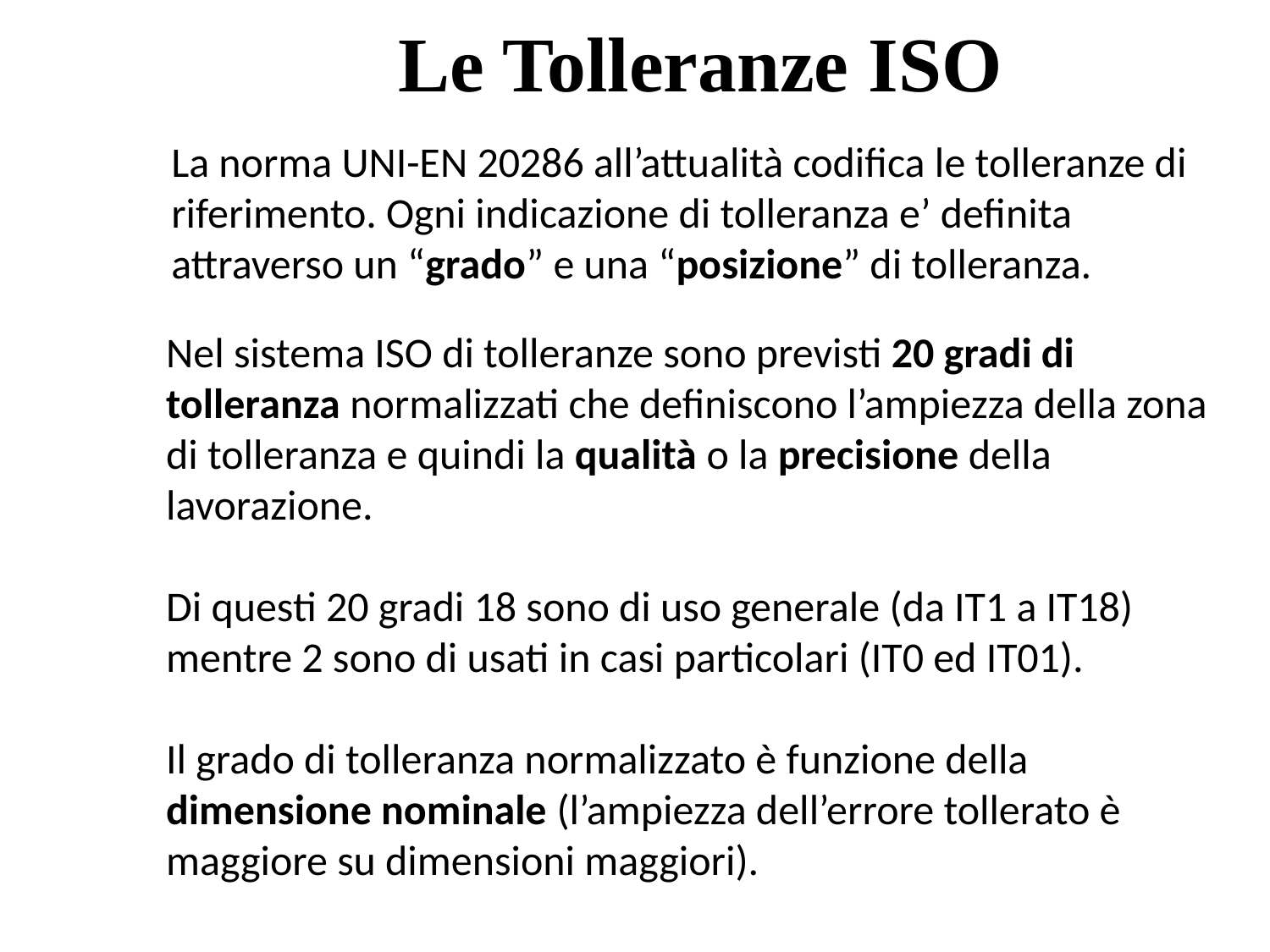

Le Tolleranze ISO
La norma UNI-EN 20286 all’attualità codifica le tolleranze di riferimento. Ogni indicazione di tolleranza e’ definita attraverso un “grado” e una “posizione” di tolleranza.
Nel sistema ISO di tolleranze sono previsti 20 gradi di tolleranza normalizzati che definiscono l’ampiezza della zona di tolleranza e quindi la qualità o la precisione della lavorazione.

Di questi 20 gradi 18 sono di uso generale (da IT1 a IT18) mentre 2 sono di usati in casi particolari (IT0 ed IT01).

Il grado di tolleranza normalizzato è funzione della dimensione nominale (l’ampiezza dell’errore tollerato è maggiore su dimensioni maggiori).